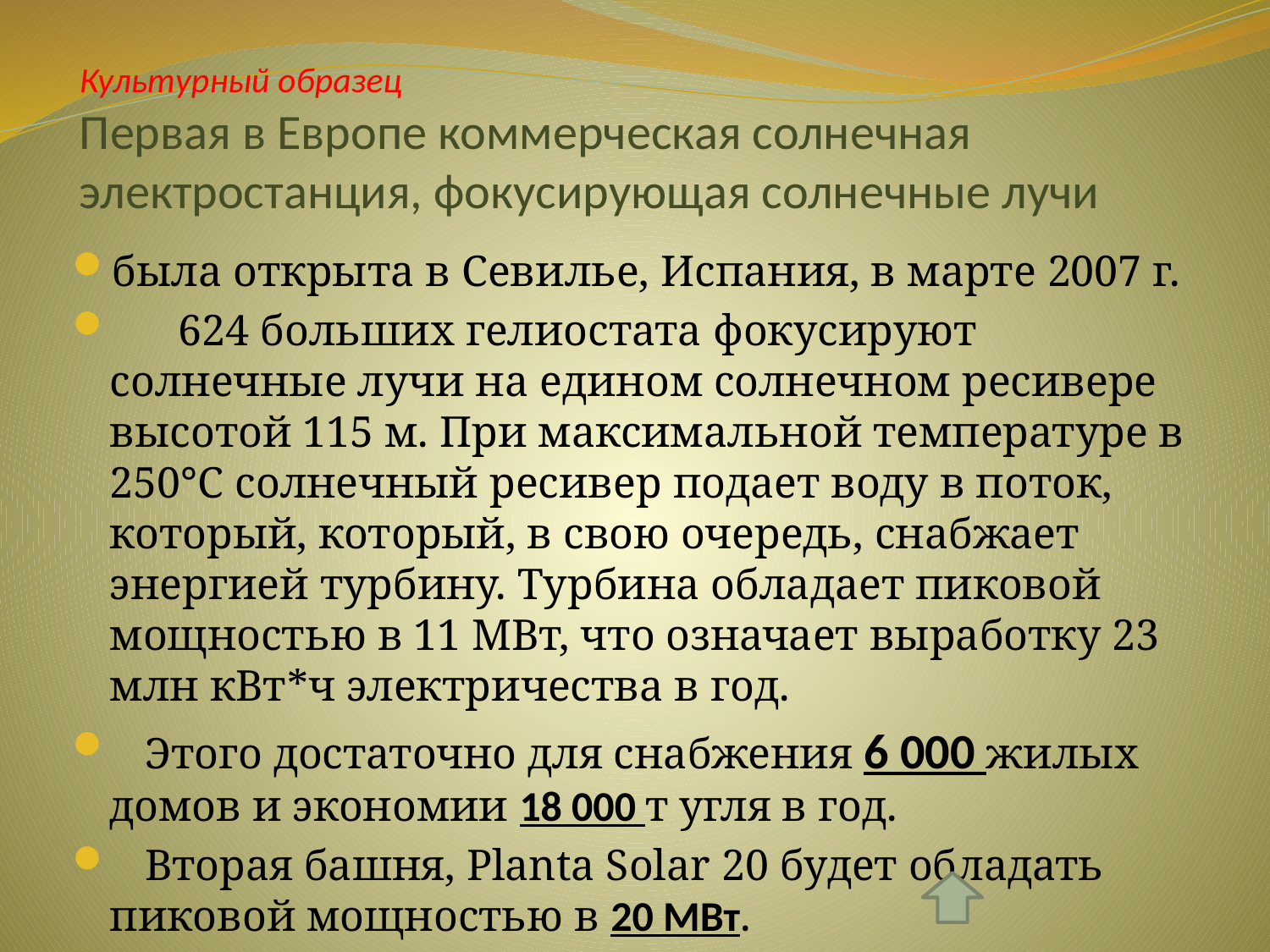

# Культурный образец Первая в Европе коммерческая солнечная электростанция, фокусирующая солнечные лучи
была открыта в Севилье, Испания, в марте 2007 г.
      624 больших гелиостата фокусируют солнечные лучи на едином солнечном ресивере высотой 115 м. При максимальной температуре в 250°С солнечный ресивер подает воду в поток, который, который, в свою очередь, снабжает энергией турбину. Турбина обладает пиковой мощностью в 11 МВт, что означает выработку 23 млн кВт*ч электричества в год.
   Этого достаточно для снабжения 6 000 жилых домов и экономии 18 000 т угля в год.
   Вторая башня, Planta Solar 20 будет обладать пиковой мощностью в 20 МВт.